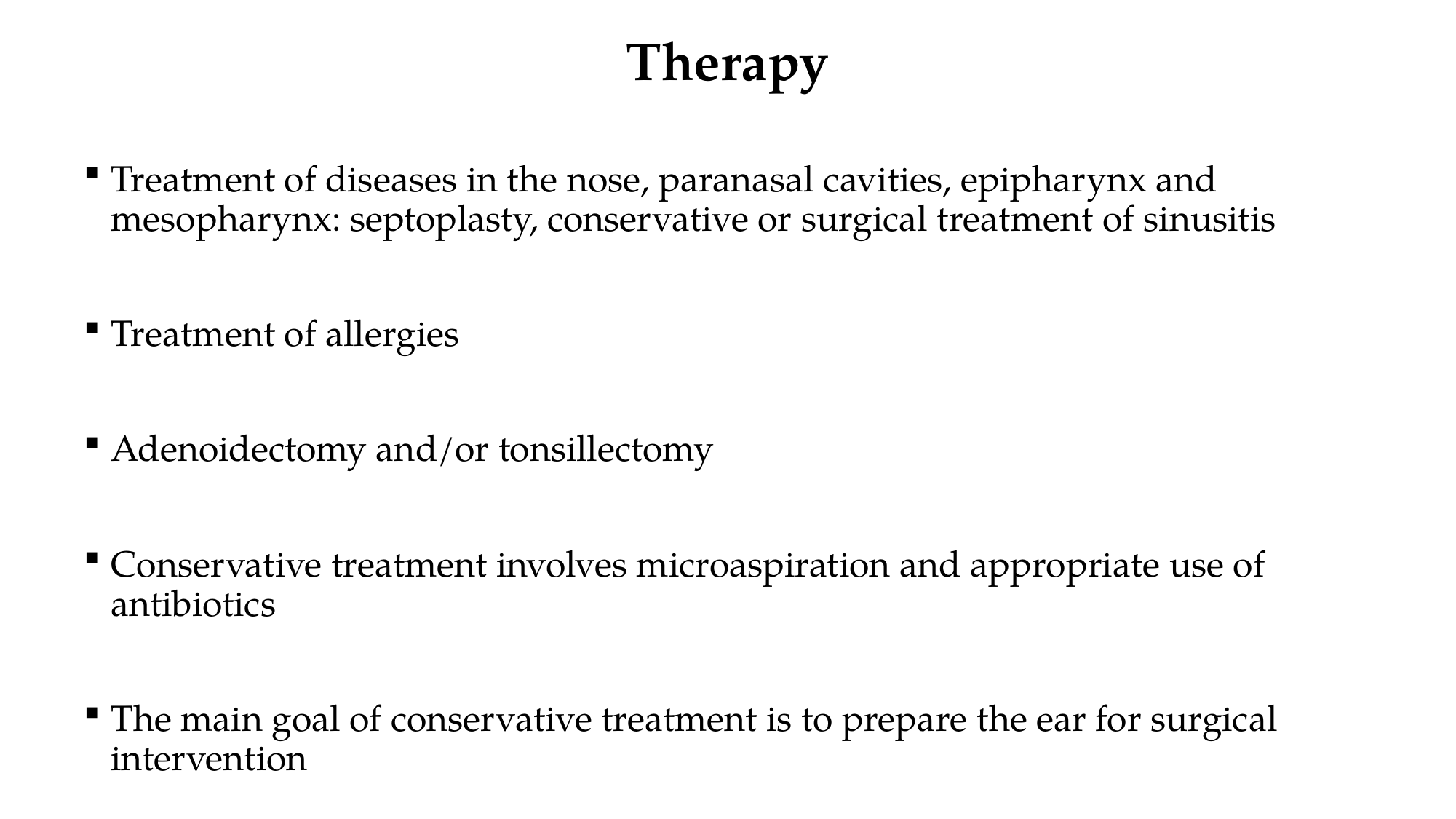

Therapy
Treatment of diseases in the nose, paranasal cavities, epipharynx and mesopharynx: septoplasty, conservative or surgical treatment of sinusitis

Treatment of allergies

Adenoidectomy and/or tonsillectomy

Conservative treatment involves microaspiration and appropriate use of antibiotics

The main goal of conservative treatment is to prepare the ear for surgical intervention